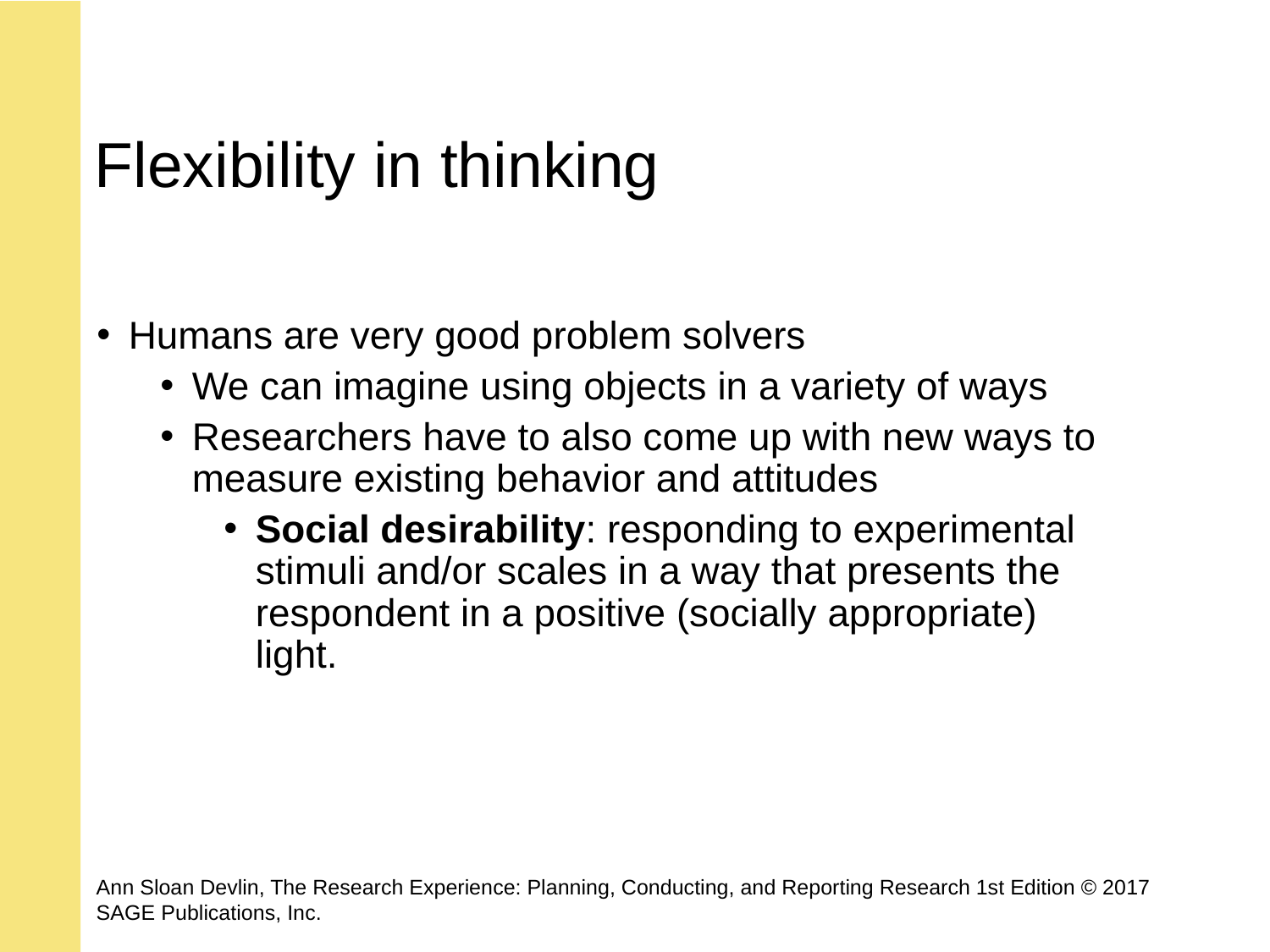

# Flexibility in thinking
Humans are very good problem solvers
We can imagine using objects in a variety of ways
Researchers have to also come up with new ways to measure existing behavior and attitudes
Social desirability: responding to experimental stimuli and/or scales in a way that presents the respondent in a positive (socially appropriate) light.